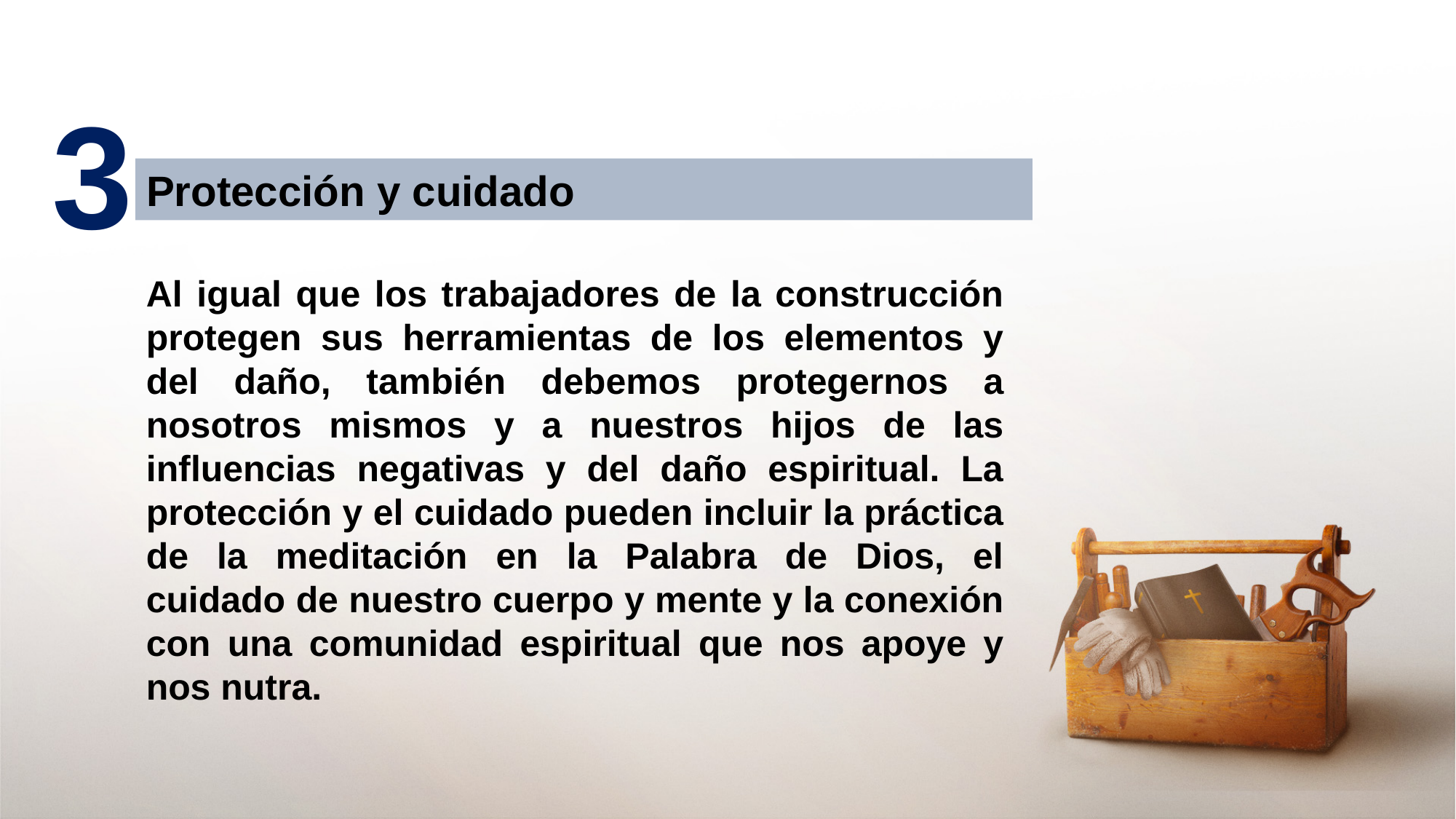

3
Protección y cuidado
Al igual que los trabajadores de la construcción protegen sus herramientas de los elementos y del daño, también debemos protegernos a nosotros mismos y a nuestros hijos de las influencias negativas y del daño espiritual. La protección y el cuidado pueden incluir la práctica de la meditación en la Palabra de Dios, el cuidado de nuestro cuerpo y mente y la conexión con una comunidad espiritual que nos apoye y nos nutra.